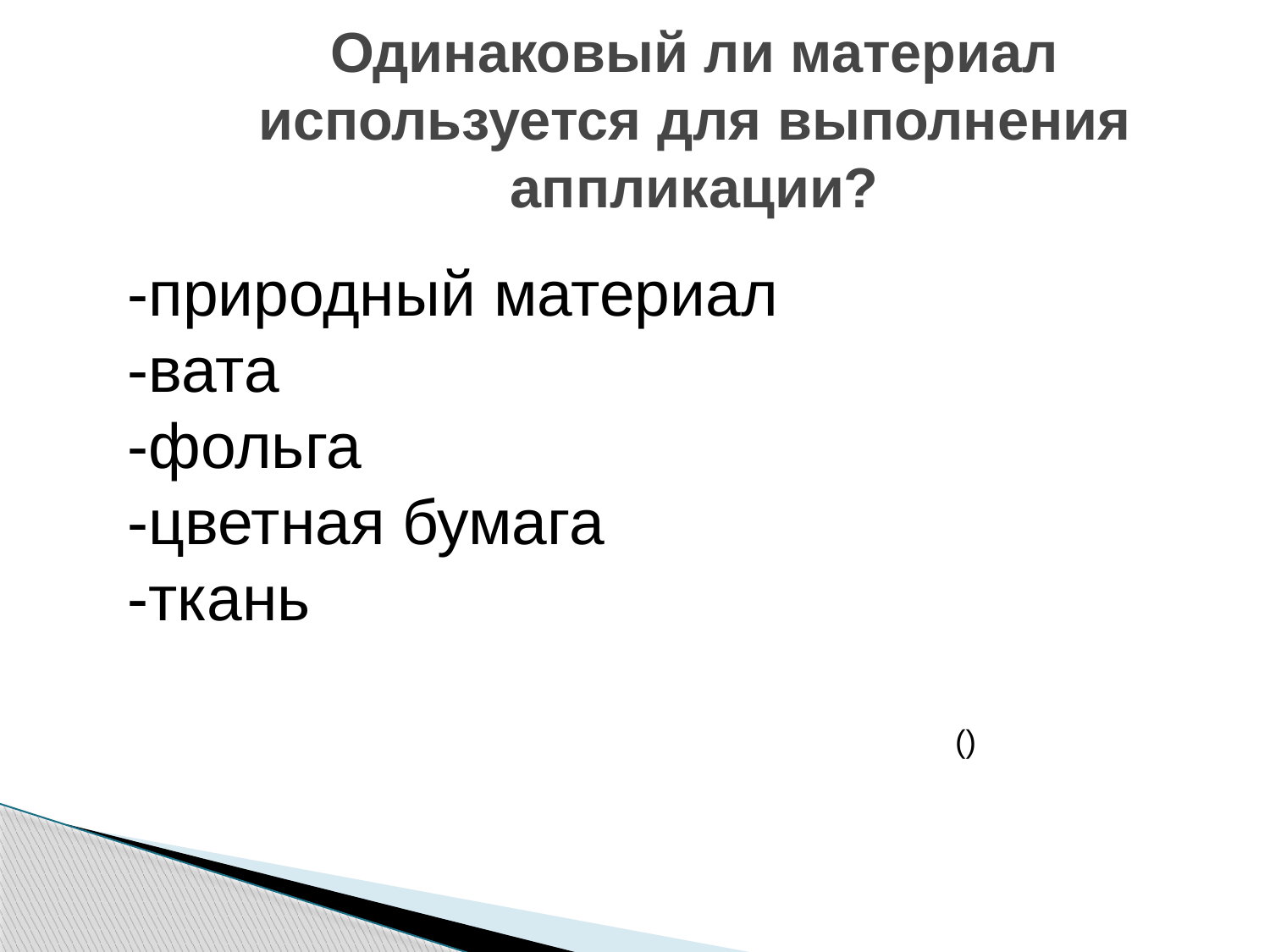

# Одинаковый ли материал используется для выполнения аппликации?
-природный материал
-вата
-фольга
-цветная бумага
-ткань
()